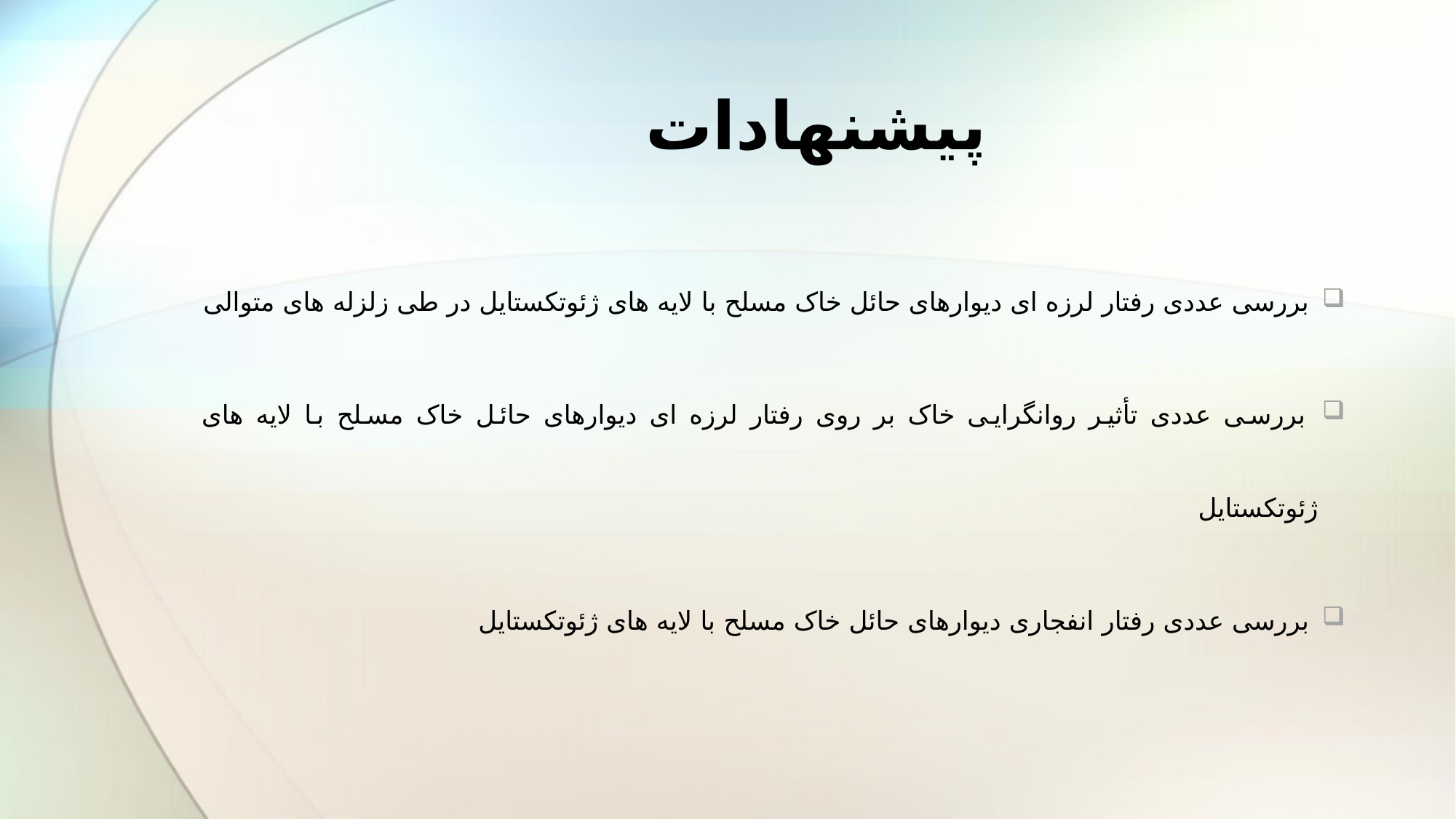

# پیشنهادات
 بررسی عددی رفتار لرزه ای دیوارهای حائل خاک مسلح با لایه های ژئوتکستایل در طی زلزله های متوالی
 بررسی عددی تأثیر روانگرایی خاک بر روی رفتار لرزه ای دیوارهای حائل خاک مسلح با لایه های ژئوتکستایل
 بررسی عددی رفتار انفجاری دیوارهای حائل خاک مسلح با لایه های ژئوتکستایل